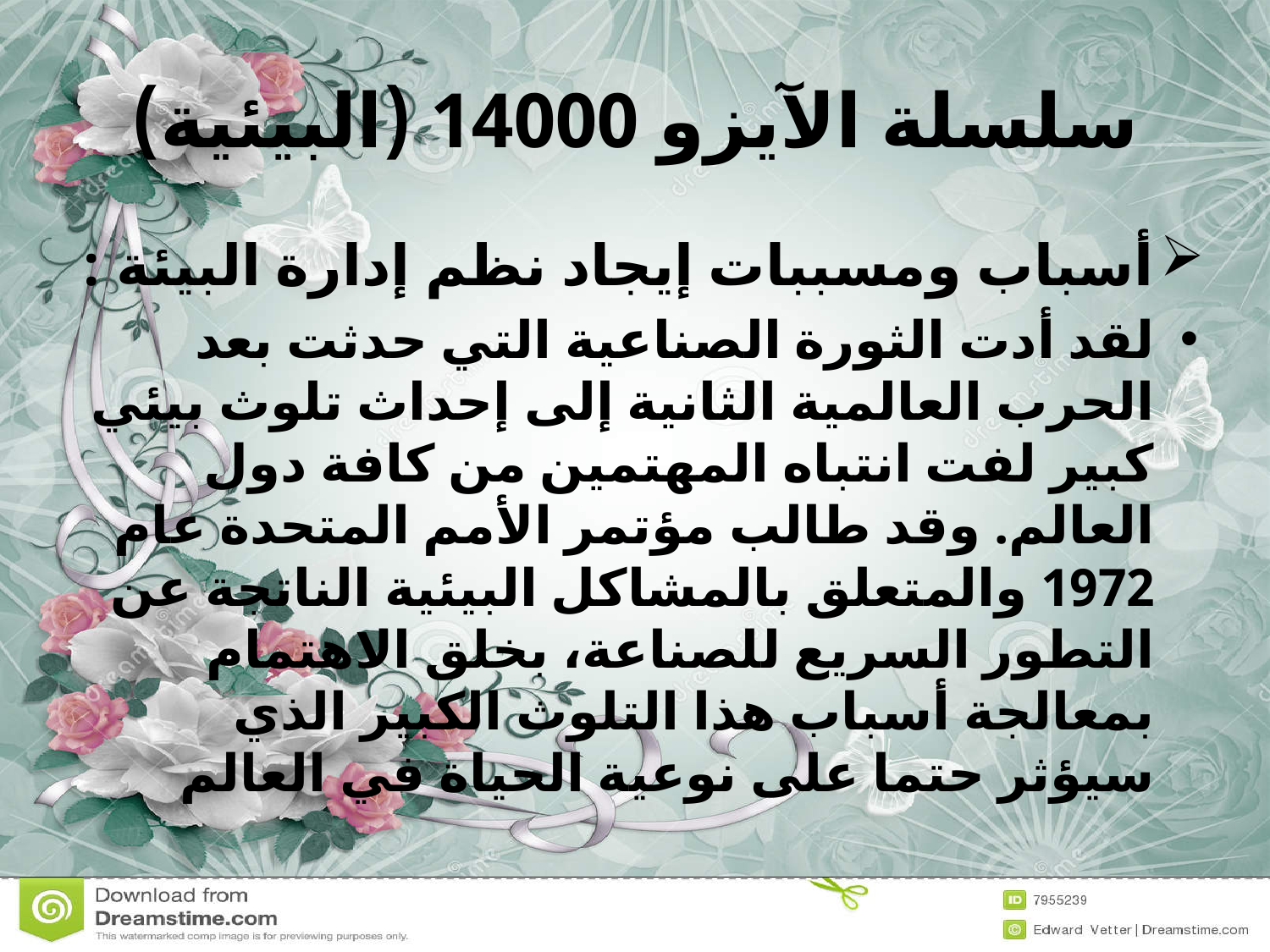

# سلسلة الآيزو 14000 (البيئية)
أسباب ومسببات إيجاد نظم إدارة البيئة :
لقد أدت الثورة الصناعية التي حدثت بعد الحرب العالمية الثانية إلى إحداث تلوث بيئي كبير لفت انتباه المهتمين من كافة دول العالم. وقد طالب مؤتمر الأمم المتحدة عام 1972 والمتعلق بالمشاكل البيئية الناتجة عن التطور السريع للصناعة، بخلق الاهتمام بمعالجة أسباب هذا التلوث الكبير الذي سيؤثر حتما على نوعية الحياة في العالم